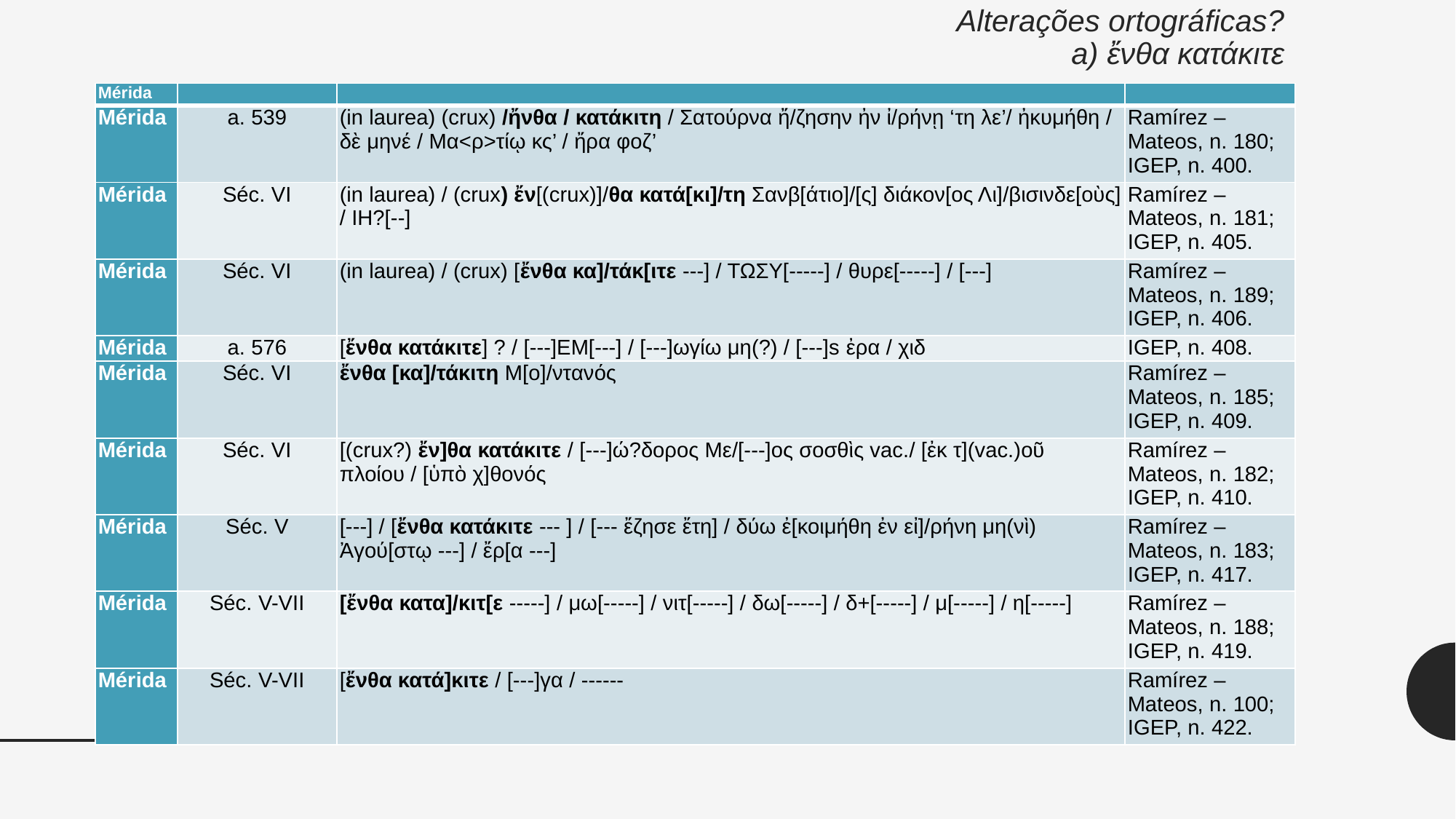

# Alterações ortográficas? a) ἔνθα κατάκιτε
| Mérida |  |  |  |
| --- | --- | --- | --- |
| Mérida | a. 539 | (in laurea) (crux) /ἤνθα / κατάκιτη / Σατούρνα ἤ/ζησην ἠν ἰ/ρήνῃ ‘τη λε’/ ἠκυμήθη / δὲ μηνέ / Μα<ρ>τίῳ κς’ / ἤρα φοζ’ | Ramírez – Mateos, n. 180; IGEP, n. 400. |
| Mérida | Séc. VI | (in laurea) / (crux) ἔν[(crux)]/θα κατά[κι]/τη Σανβ[άτιο]/[ς] διάκον[ος Λι]/βισινδε[οὺς] / ΙΗ?[--] | Ramírez – Mateos, n. 181; IGEP, n. 405. |
| Mérida | Séc. VI | (in laurea) / (crux) [ἔνθα κα]/τάκ[ιτε ---] / ΤΩΣΥ[-----] / θυρε[-----] / [---] | Ramírez – Mateos, n. 189; IGEP, n. 406. |
| Mérida | a. 576 | [ἔνθα κατάκιτε] ? / [---]ΕΜ[---] / [---]ωγίω μη(?) / [---]s ἐρα / χιδ | IGEP, n. 408. |
| Mérida | Séc. VI | ἔνθα [κα]/τάκιτη Μ[ο]/ντανός | Ramírez – Mateos, n. 185; IGEP, n. 409. |
| Mérida | Séc. VI | [(crux?) ἔν]θα κατάκιτε / [---]ώ?δορος Με/[---]ος σοσθὶς vac./ [ἐκ τ](vac.)οῦ πλοίου / [ὑπὸ χ]θονός | Ramírez – Mateos, n. 182; IGEP, n. 410. |
| Mérida | Séc. V | [---] / [ἔνθα κατάκιτε --- ] / [--- ἔζησε ἔτη] / δύω ἐ[κοιμήθη ἐν εἰ]/ρήνη μη(νὶ) Ἀγού[στῳ ---] / ἔρ[α ---] | Ramírez – Mateos, n. 183; IGEP, n. 417. |
| Mérida | Séc. V-VII | [ἔνθα κατα]/κιτ[ε -----] / μω[-----] / νιτ[-----] / δω[-----] / δ+[-----] / μ[-----] / η[-----] | Ramírez – Mateos, n. 188; IGEP, n. 419. |
| Mérida | Séc. V-VII | [ἔνθα κατά]κιτε / [---]γα / ------ | Ramírez – Mateos, n. 100; IGEP, n. 422. |